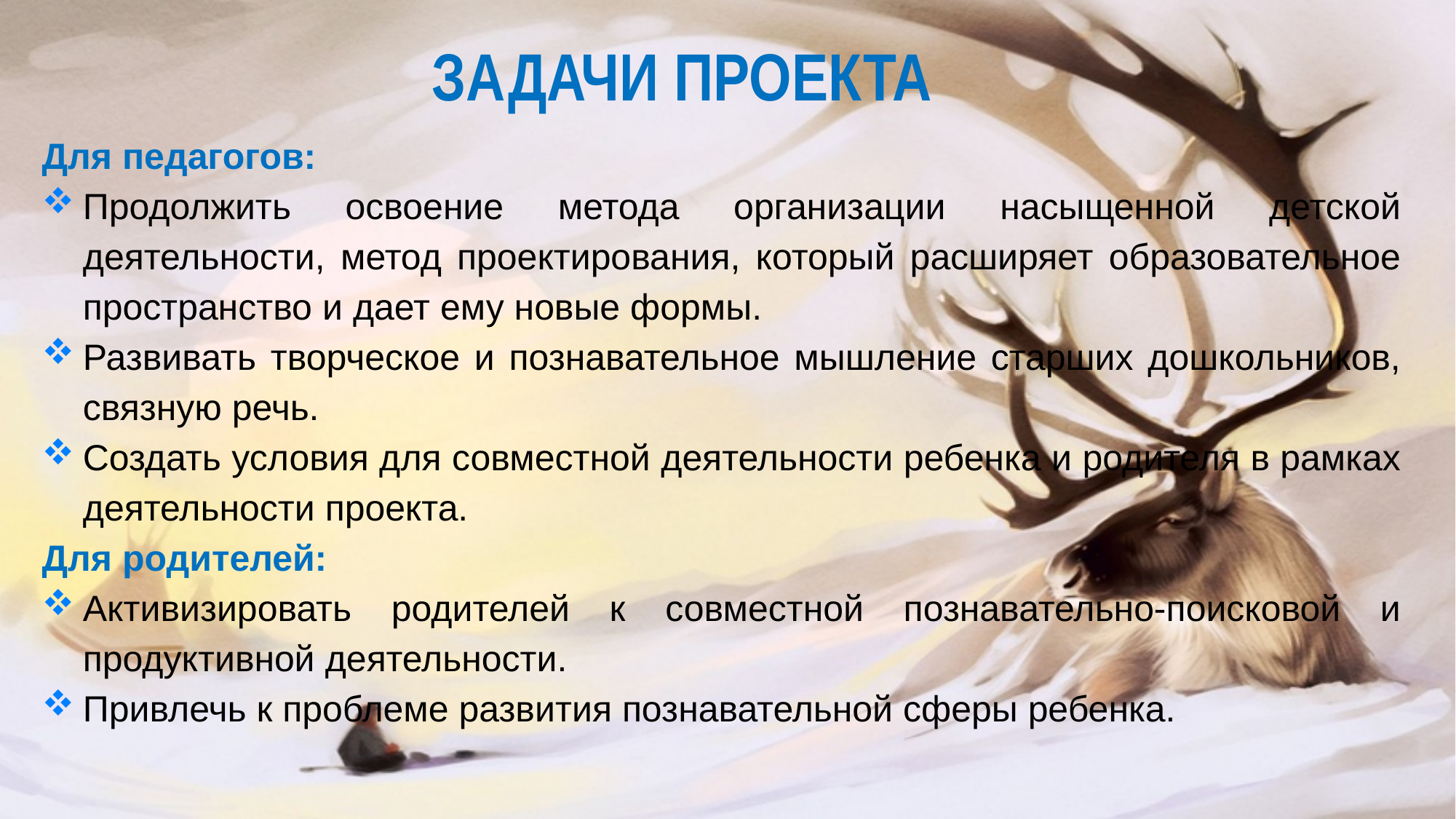

# ЗАДАЧИ ПРОЕКТА
Для педагогов:
Продолжить освоение метода организации насыщенной детской деятельности, метод проектирования, который расширяет образовательное пространство и дает ему новые формы.
Развивать творческое и познавательное мышление старших дошкольников, связную речь.
Создать условия для совместной деятельности ребенка и родителя в рамках деятельности проекта.
Для родителей:
Активизировать родителей к совместной познавательно-поисковой и продуктивной деятельности.
Привлечь к проблеме развития познавательной сферы ребенка.